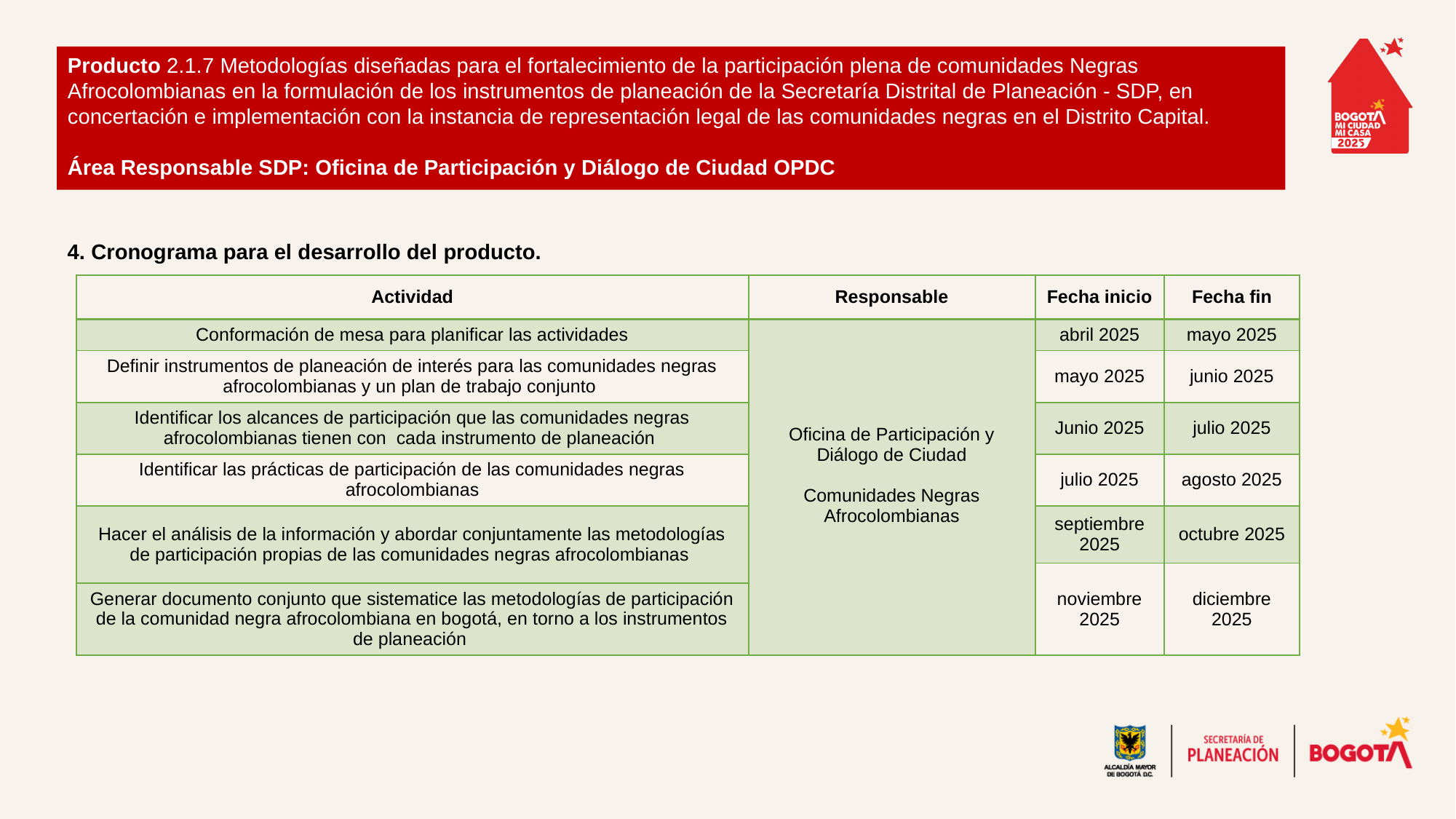

Producto 2.1.7 Metodologías diseñadas para el fortalecimiento de la participación plena de comunidades Negras Afrocolombianas en la formulación de los instrumentos de planeación de la Secretaría Distrital de Planeación - SDP, en concertación e implementación con la instancia de representación legal de las comunidades negras en el Distrito Capital.

Área Responsable SDP: Oficina de Participación y Diálogo de Ciudad OPDC

4. Cronograma para el desarrollo del producto.
| Actividad | Responsable | Fecha inicio | Fecha fin |
| --- | --- | --- | --- |
| Conformación de mesa para planificar las actividades | Oficina de Participación y Diálogo de Ciudad Comunidades Negras Afrocolombianas | abril 2025 | mayo 2025 |
| Definir instrumentos de planeación de interés para las comunidades negras afrocolombianas y un plan de trabajo conjunto |  | mayo 2025 | junio 2025 |
| Identificar los alcances de participación que las comunidades negras afrocolombianas tienen con  cada instrumento de planeación |  | Junio 2025 | julio 2025 |
| Identificar las prácticas de participación de las comunidades negras afrocolombianas |  | julio 2025 | agosto 2025 |
| Hacer el análisis de la información y abordar conjuntamente las metodologías de participación propias de las comunidades negras afrocolombianas |  | septiembre 2025 | octubre 2025 |
|  |  | noviembre 2025 | diciembre 2025 |
| Generar documento conjunto que sistematice las metodologías de participación de la comunidad negra afrocolombiana en bogotá, en torno a los instrumentos de planeación |  |  |  |